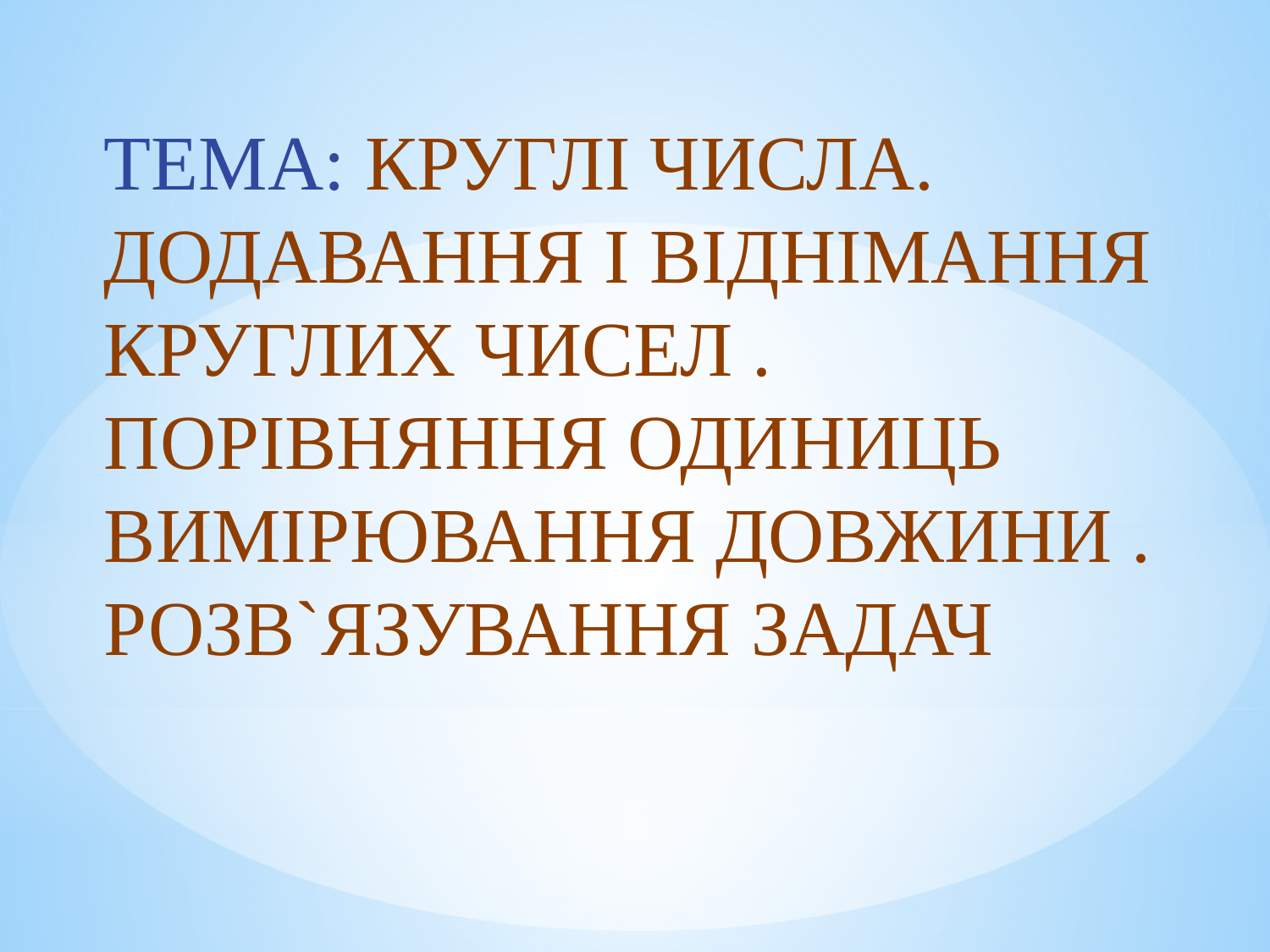

ТЕМА: КРУГЛІ ЧИСЛА. ДОДАВАННЯ І ВІДНІМАННЯ КРУГЛИХ ЧИСЕЛ . ПОРІВНЯННЯ ОДИНИЦЬ ВИМІРЮВАННЯ ДОВЖИНИ . РОЗВ`ЯЗУВАННЯ ЗАДАЧ